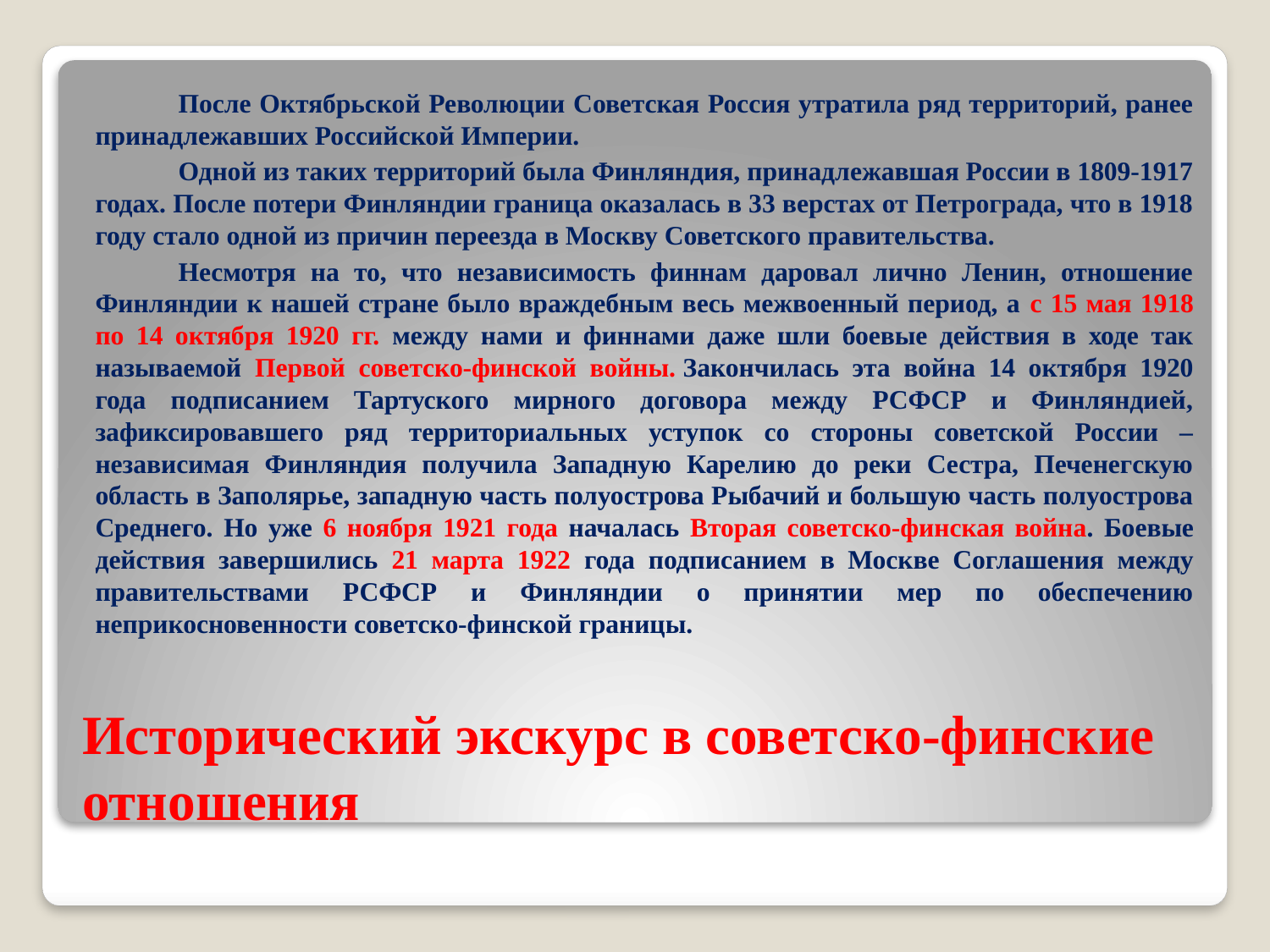

После Октябрьской Революции Советская Россия утратила ряд территорий, ранее принадлежавших Российской Империи.
Одной из таких территорий была Финляндия, принадлежавшая России в 1809-1917 годах. После потери Финляндии граница оказалась в 33 верстах от Петрограда, что в 1918 году стало одной из причин переезда в Москву Советского правительства.
Несмотря на то, что независимость финнам даровал лично Ленин, отношение Финляндии к нашей стране было враждебным весь межвоенный период, а с 15 мая 1918 по 14 октября 1920 гг. между нами и финнами даже шли боевые действия в ходе так называемой Первой советско-финской войны. Закончилась эта война 14 октября 1920 года подписанием Тартуского мирного договора между РСФСР и Финляндией, зафиксировавшего ряд территориальных уступок со стороны советской России – независимая Финляндия получила Западную Карелию до реки Сестра, Печенегскую область в Заполярье, западную часть полуострова Рыбачий и большую часть полуострова Среднего. Но уже 6 ноября 1921 года началась Вторая советско-финская война. Боевые действия завершились 21 марта 1922 года подписанием в Москве Соглашения между правительствами РСФСР и Финляндии о принятии мер по обеспечению неприкосновенности советско-финской границы.

# Исторический экскурс в советско-финские отношения